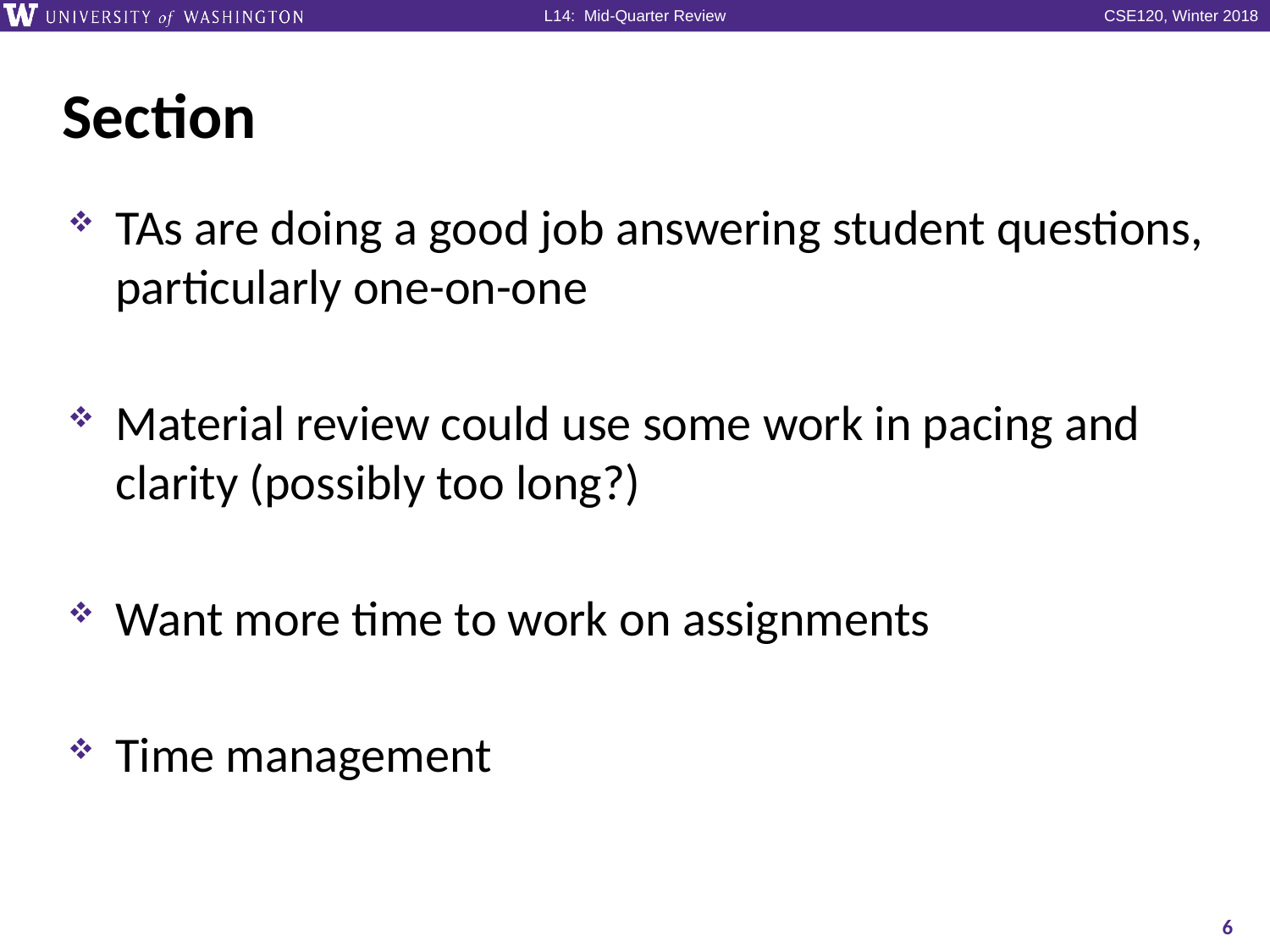

# Section
TAs are doing a good job answering student questions, particularly one-on-one

Material review could use some work in pacing and clarity (possibly too long?)

Want more time to work on assignments

Time management

6